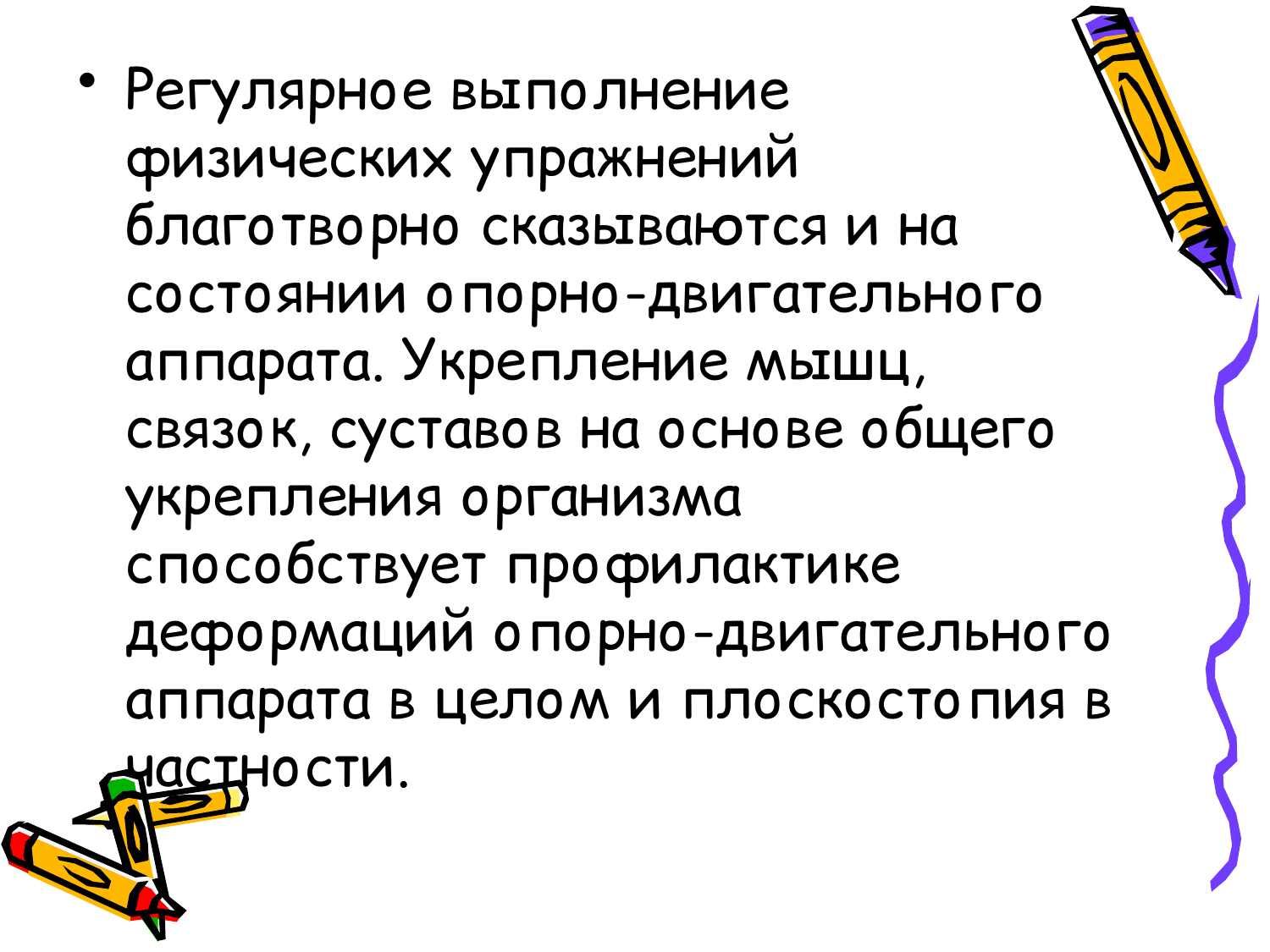

Регулярное выполнение физических упражнений благотворно сказываются и на состоянии опорно-двигательного аппарата. Укрепление мышц, связок, суставов на основе общего укрепления организма способствует профилактике деформаций опорно-двигательного аппарата в целом и плоскостопия в частности.